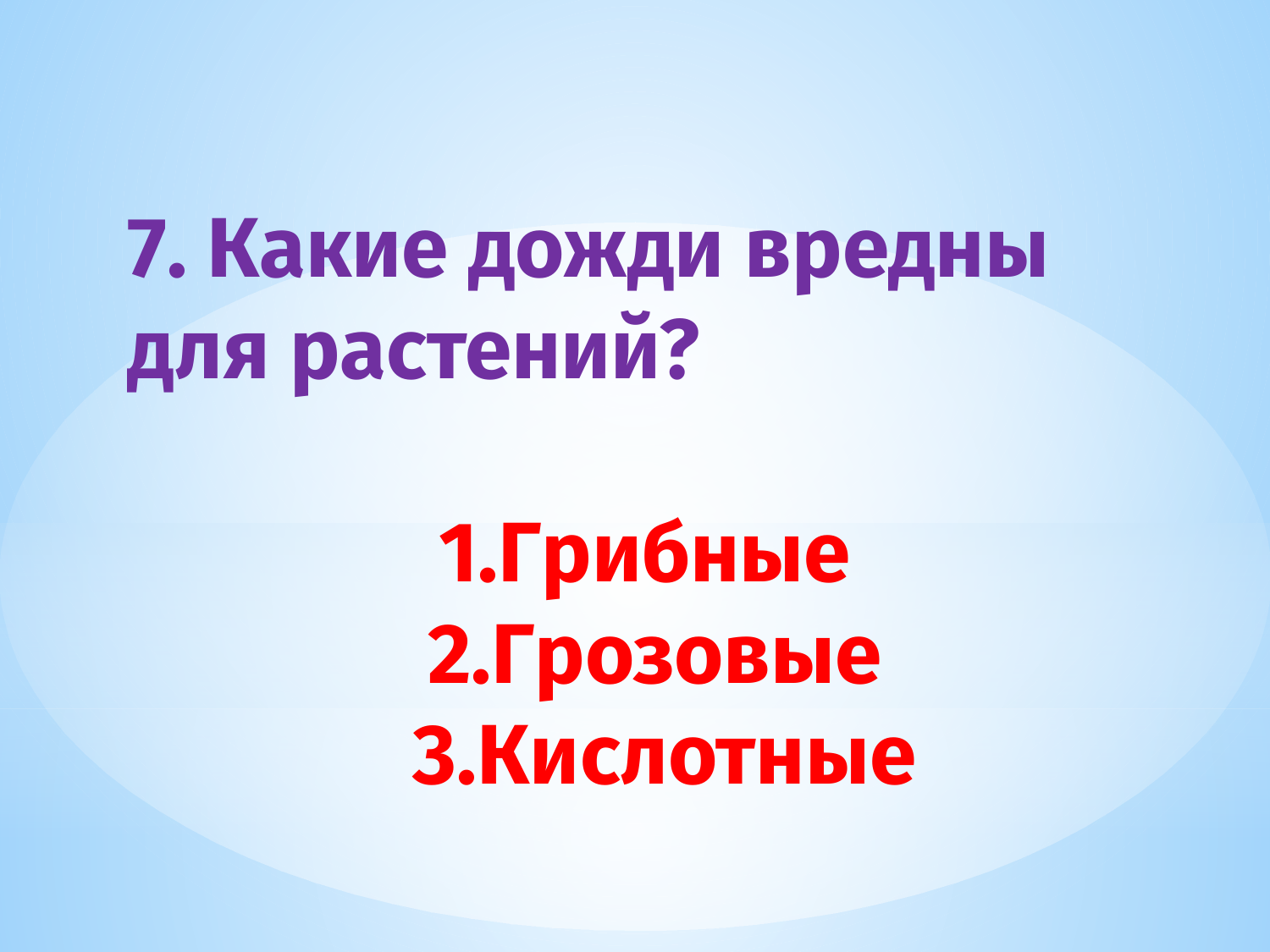

7. Какие дожди вредны для растений?

1.Грибные
 2.Грозовые
   3.Кислотные